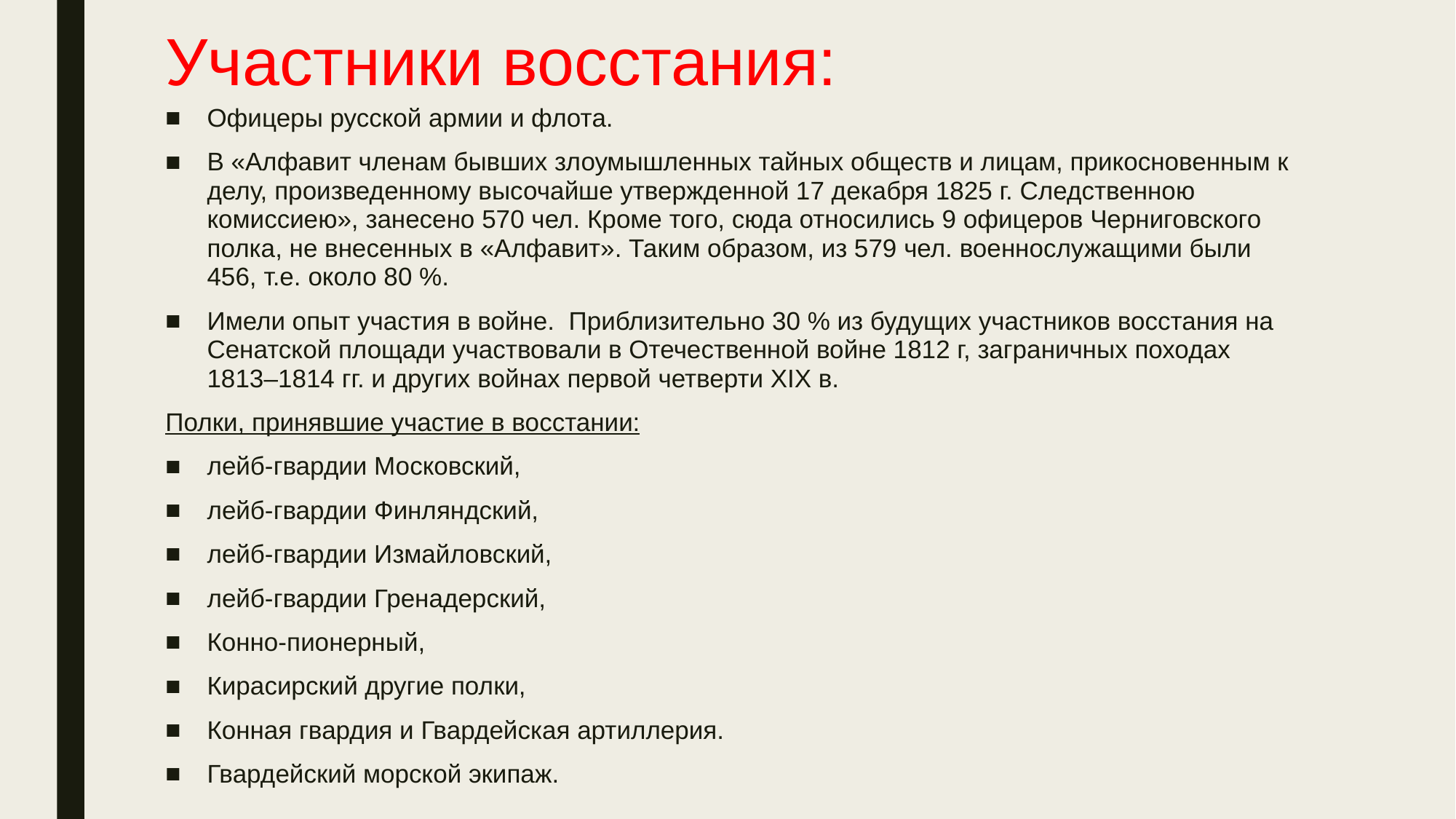

# Участники восстания:
Офицеры русской армии и флота.
В «Алфавит членам бывших злоумышленных тайных обществ и лицам, прикосновенным к делу, произведенному высочайше утвержденной 17 декабря 1825 г. Следственною комиссиею», занесено 570 чел. Кроме того, сюда относились 9 офицеров Черниговского полка, не внесенных в «Алфавит». Таким образом, из 579 чел. военнослужащими были 456, т.е. около 80 %.
Имели опыт участия в войне.  Приблизительно 30 % из будущих участников восстания на Сенатской площади участвовали в Отечественной войне 1812 г, заграничных походах 1813–1814 гг. и других войнах первой четверти XIX в.
Полки, принявшие участие в восстании:
лейб-гвардии Московский,
лейб-гвардии Финляндский,
лейб-гвардии Измайловский,
лейб-гвардии Гренадерский,
Конно-пионерный,
Кирасирский другие полки,
Конная гвардия и Гвардейская артиллерия.
Гвардейский морской экипаж.